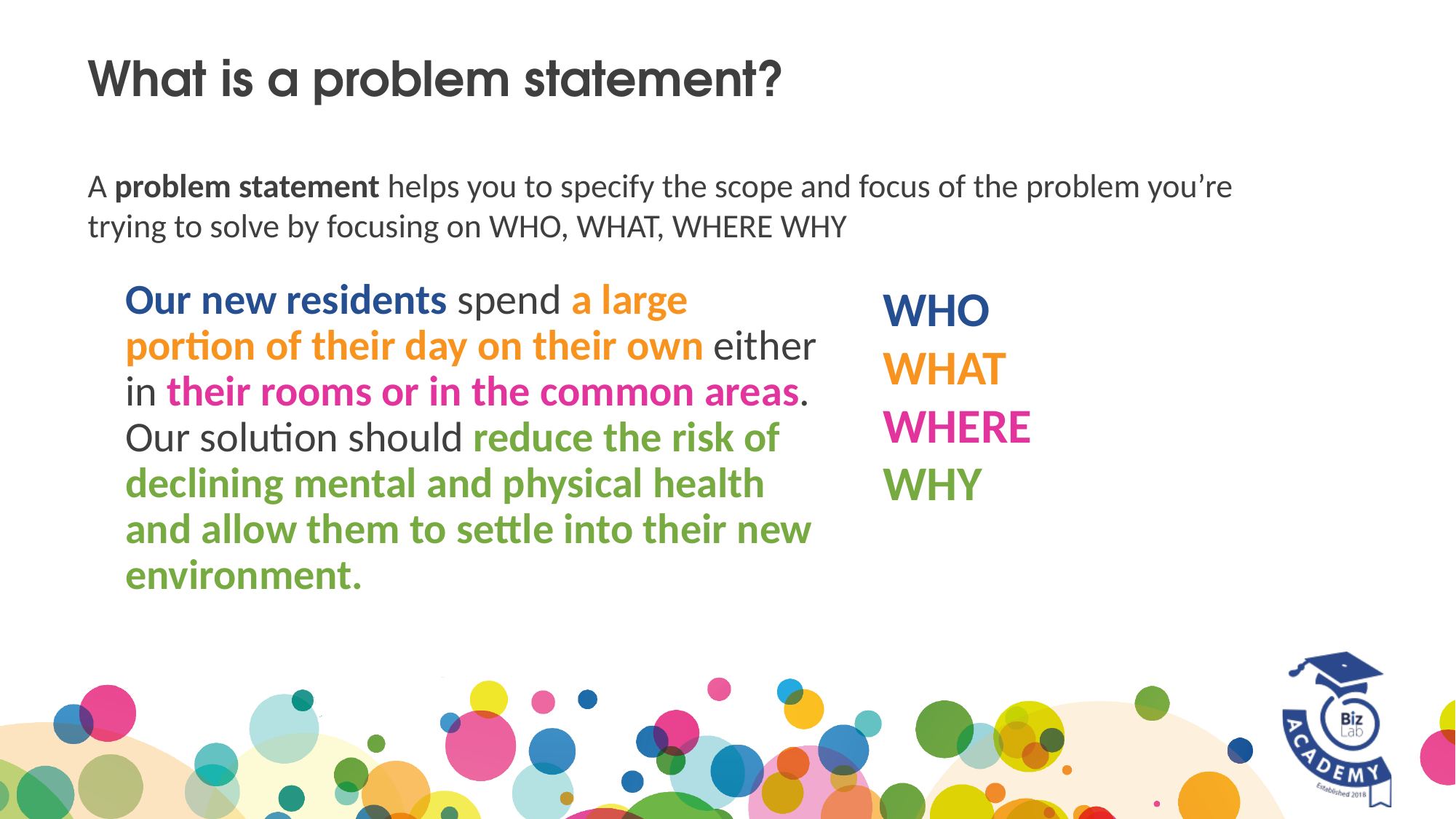

# What is a problem statement?
A problem statement helps you to specify the scope and focus of the problem you’re trying to solve by focusing on WHO, WHAT, WHERE WHY
Our new residents spend a large portion of their day on their own either in their rooms or in the common areas. Our solution should reduce the risk of declining mental and physical health and allow them to settle into their new environment.
WHO
WHAT
WHERE
WHY